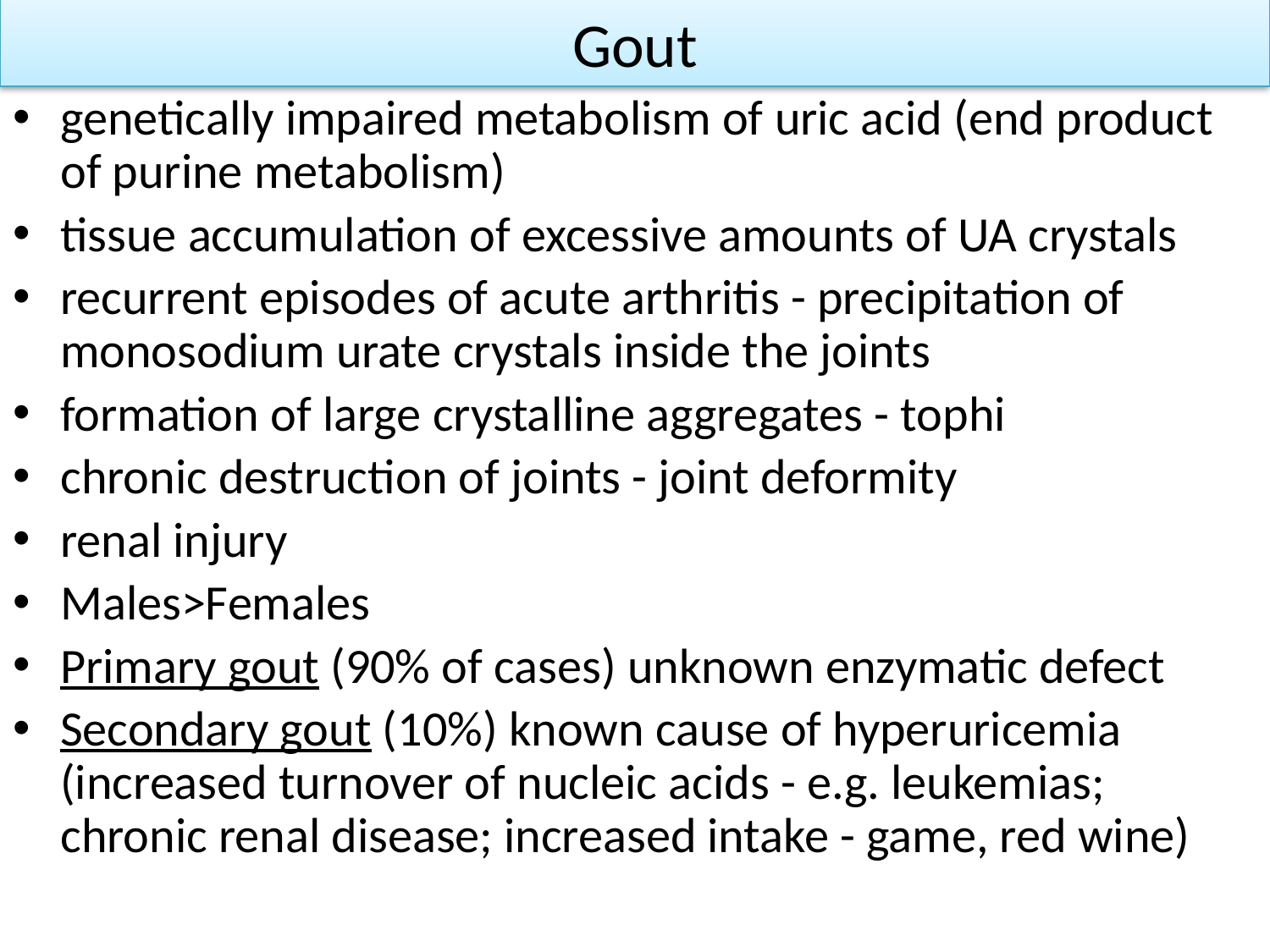

# Gout
genetically impaired metabolism of uric acid (end product of purine metabolism)
tissue accumulation of excessive amounts of UA crystals
recurrent episodes of acute arthritis - precipitation of monosodium urate crystals inside the joints
formation of large crystalline aggregates - tophi
chronic destruction of joints - joint deformity
renal injury
Males>Females
Primary gout (90% of cases) unknown enzymatic defect
Secondary gout (10%) known cause of hyperuricemia (increased turnover of nucleic acids - e.g. leukemias; chronic renal disease; increased intake - game, red wine)